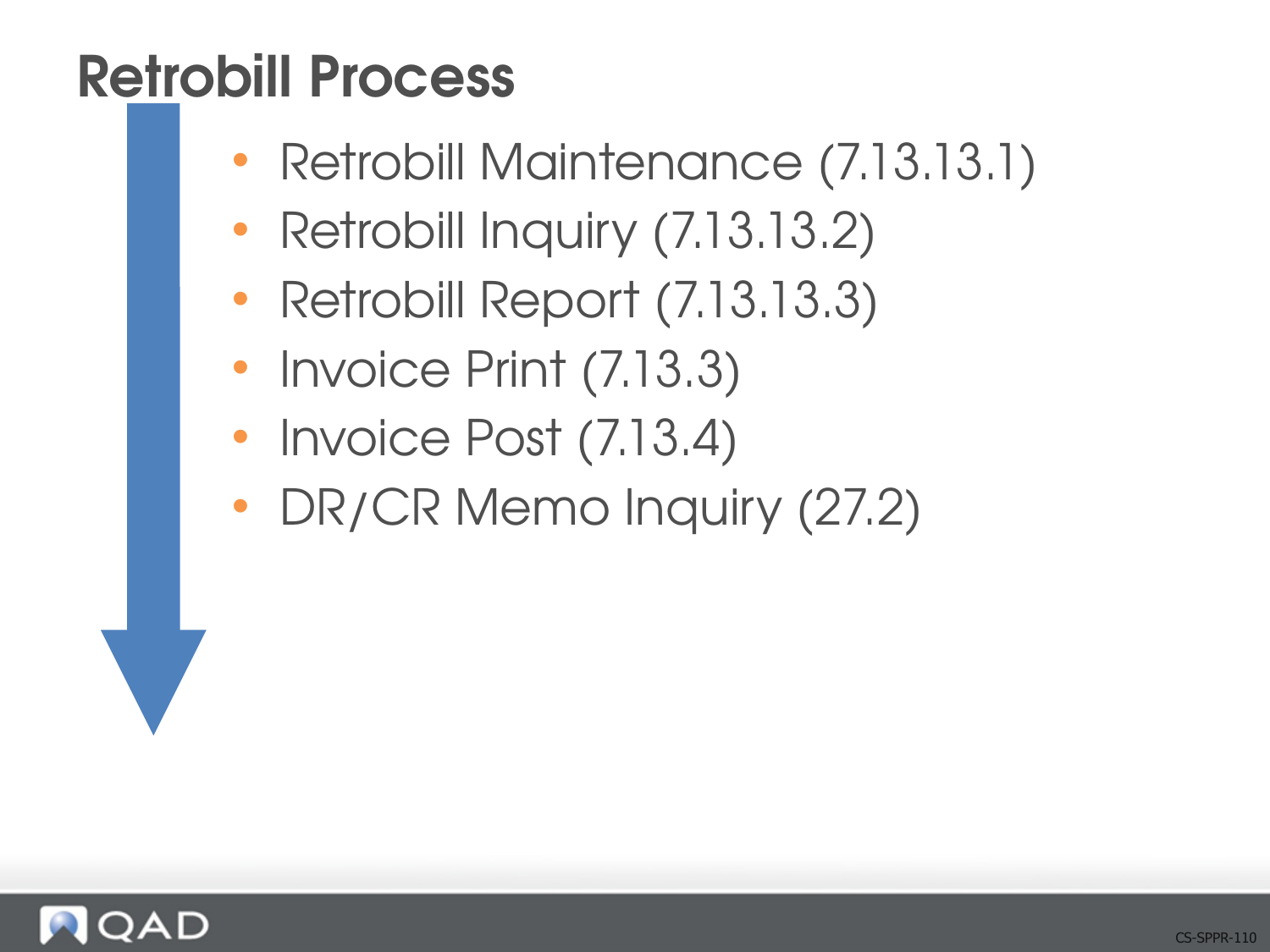

# Retrobill Process

Retrobill Maintenance (7.13.13.1)
Retrobill Inquiry (7.13.13.2)
Retrobill Report (7.13.13.3)
Invoice Print (7.13.3)
Invoice Post (7.13.4)
DR/CR Memo Inquiry (27.2)

CS-SPPR-110